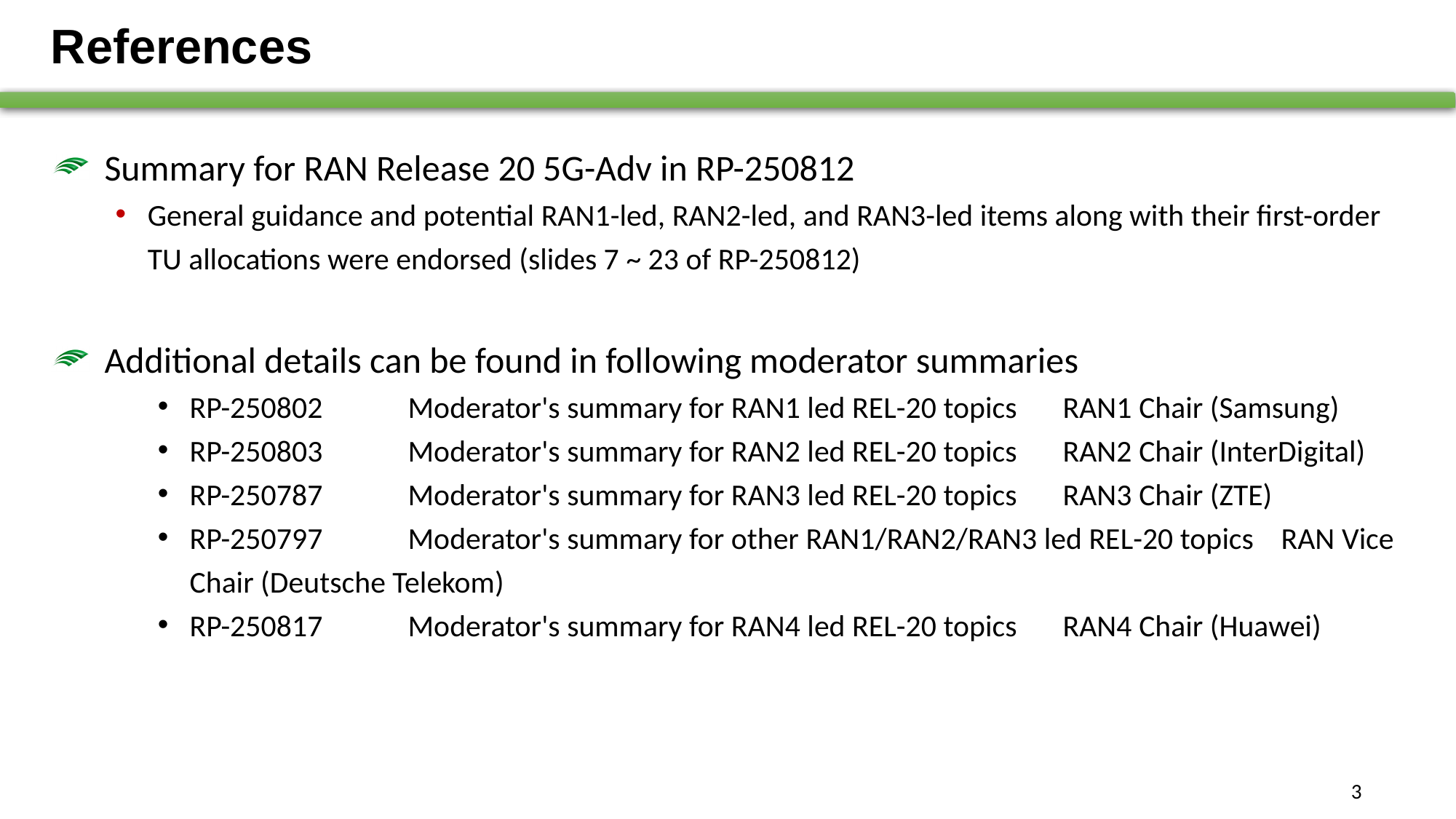

# References
Summary for RAN Release 20 5G-Adv in RP-250812
General guidance and potential RAN1-led, RAN2-led, and RAN3-led items along with their first-order TU allocations were endorsed (slides 7 ~ 23 of RP-250812)

Additional details can be found in following moderator summaries
RP-250802	Moderator's summary for RAN1 led REL-20 topics	RAN1 Chair (Samsung)
RP-250803	Moderator's summary for RAN2 led REL-20 topics	RAN2 Chair (InterDigital)
RP-250787	Moderator's summary for RAN3 led REL-20 topics	RAN3 Chair (ZTE)
RP-250797	Moderator's summary for other RAN1/RAN2/RAN3 led REL-20 topics	RAN Vice Chair (Deutsche Telekom)
RP-250817	Moderator's summary for RAN4 led REL-20 topics	RAN4 Chair (Huawei)